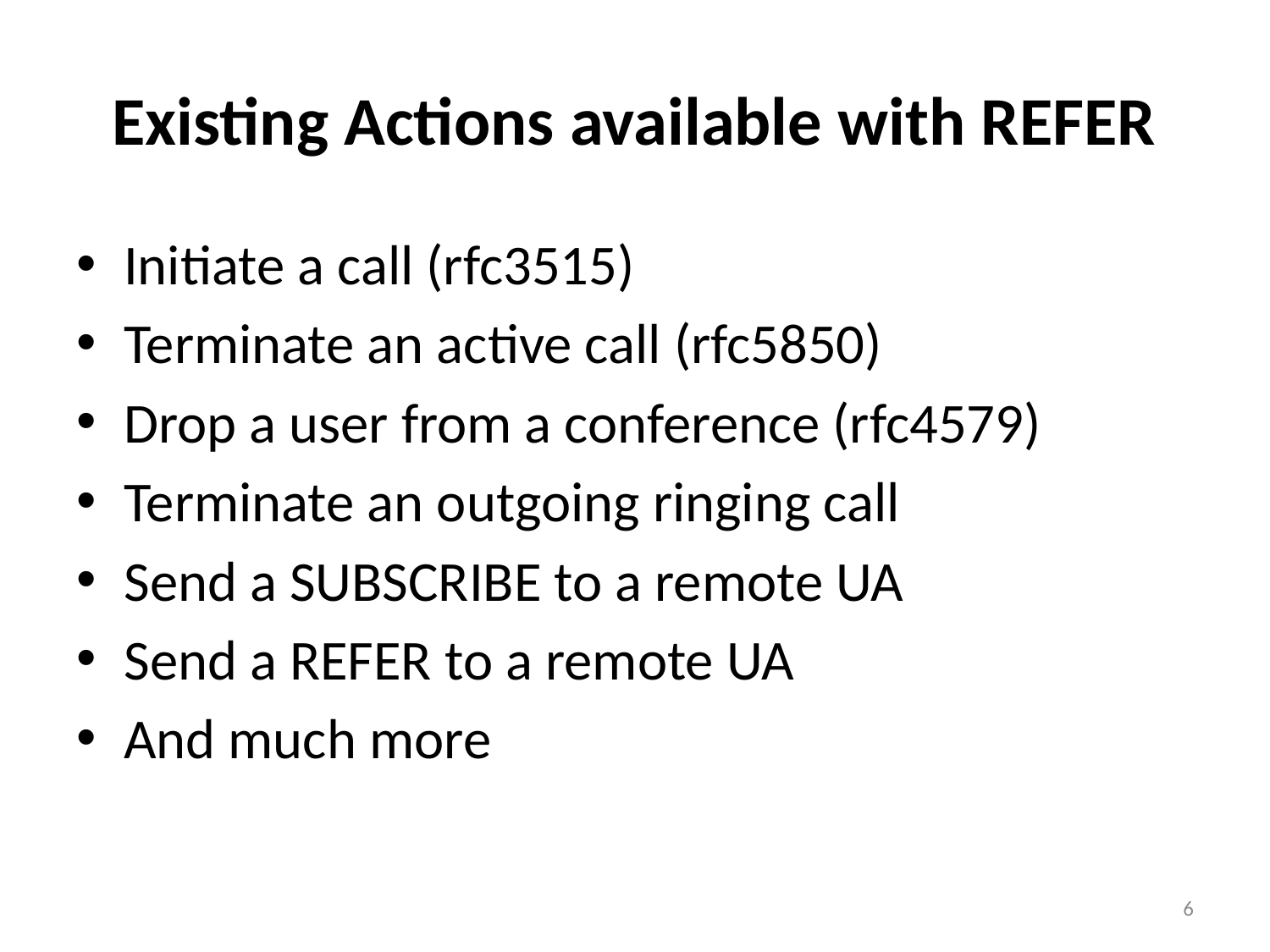

# Existing Actions available with REFER
Initiate a call (rfc3515)
Terminate an active call (rfc5850)
Drop a user from a conference (rfc4579)
Terminate an outgoing ringing call
Send a SUBSCRIBE to a remote UA
Send a REFER to a remote UA
And much more

6